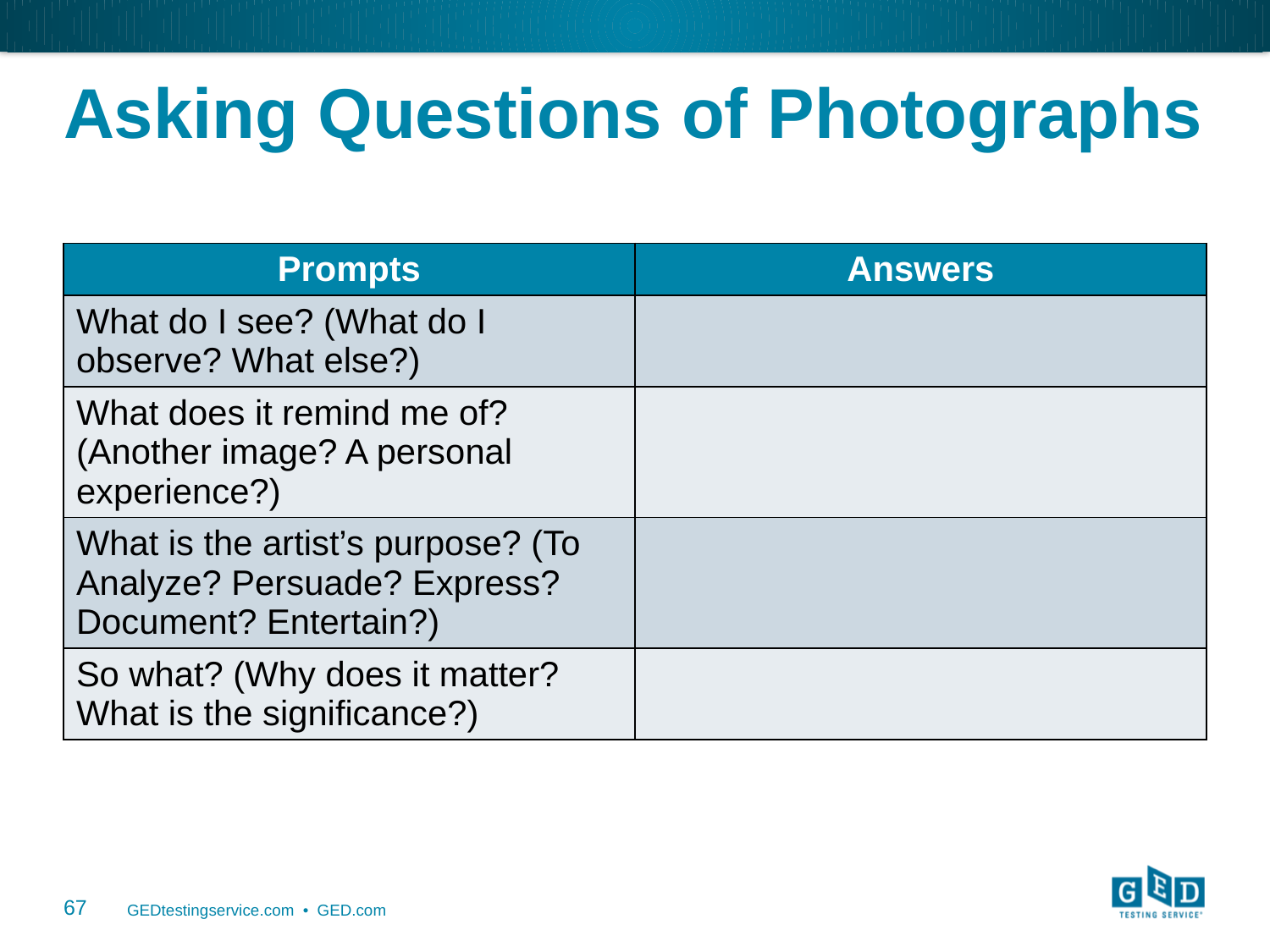

# Asking Questions of Photographs
| Prompts | Answers |
| --- | --- |
| What do I see? (What do I observe? What else?) |  |
| What does it remind me of? (Another image? A personal experience?) |  |
| What is the artist’s purpose? (To Analyze? Persuade? Express? Document? Entertain?) |  |
| So what? (Why does it matter? What is the significance?) |  |
67